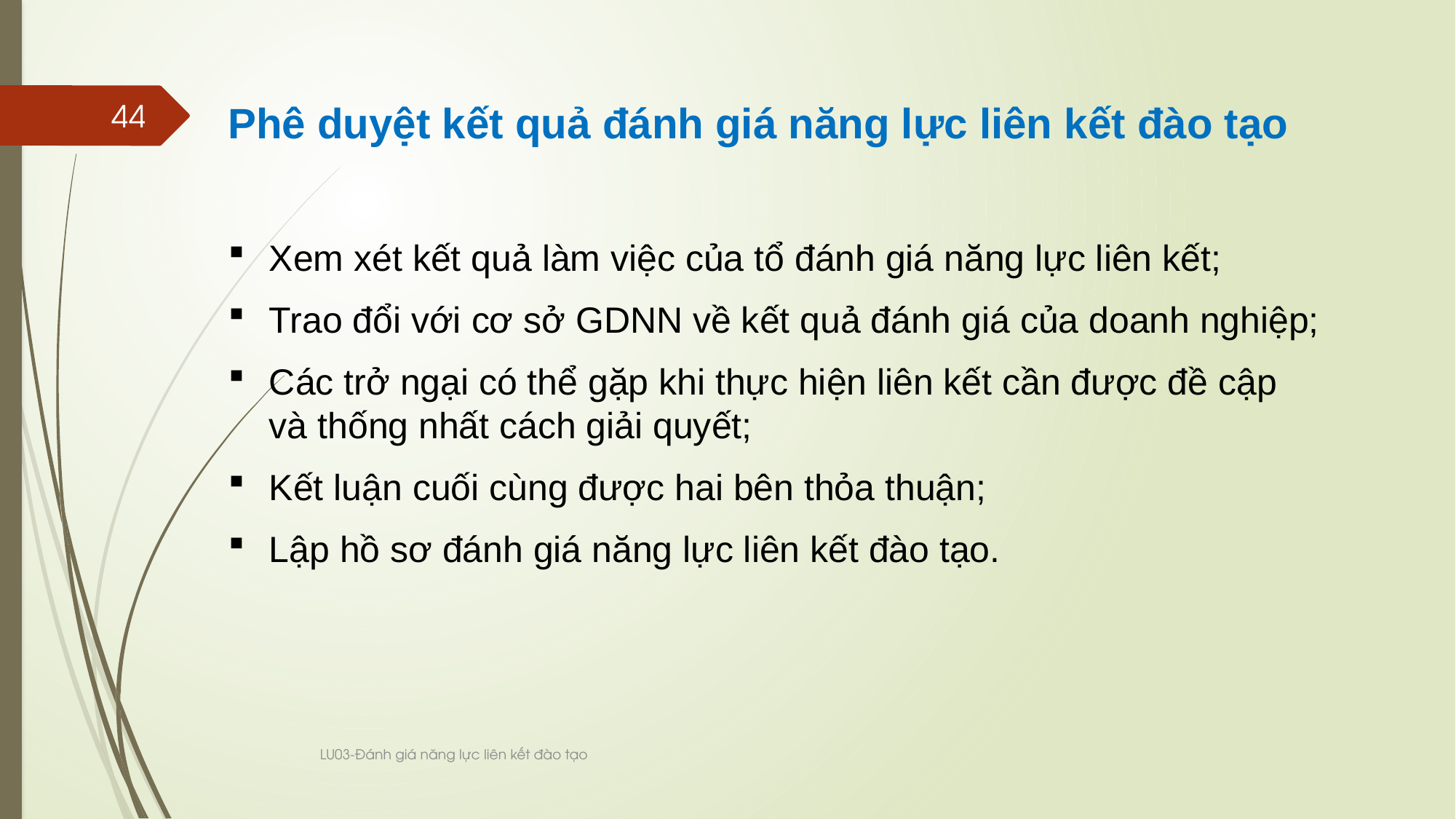

Phê duyệt kết quả đánh giá năng lực liên kết đào tạo

Xem xét kết quả làm việc của tổ đánh giá năng lực liên kết;
Trao đổi với cơ sở GDNN về kết quả đánh giá của doanh nghiệp;
Các trở ngại có thể gặp khi thực hiện liên kết cần được đề cập và thống nhất cách giải quyết;
Kết luận cuối cùng được hai bên thỏa thuận;
Lập hồ sơ đánh giá năng lực liên kết đào tạo.

44
LU03-Đánh giá năng lực liên kết đào tạo